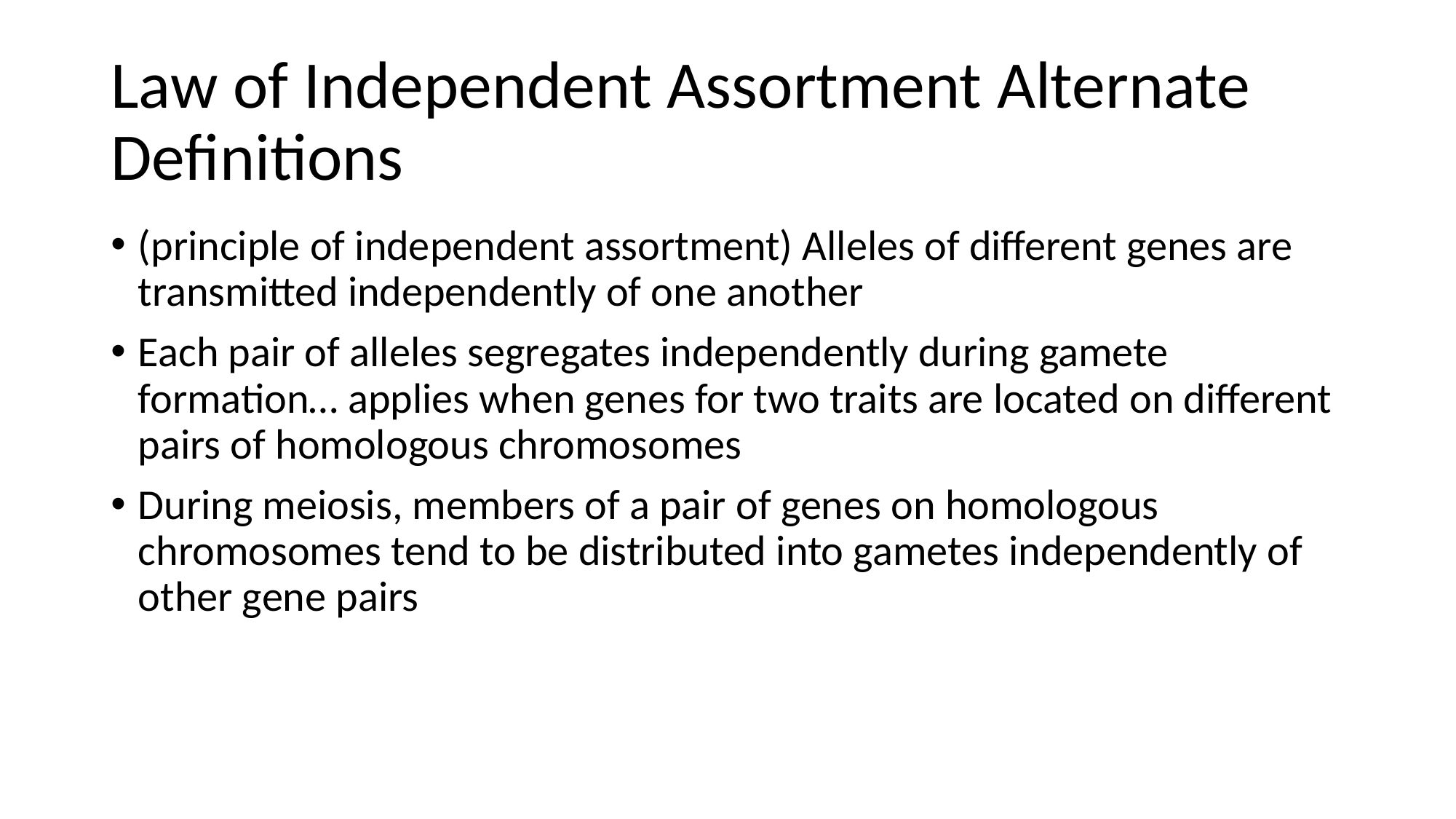

# Law of Independent Assortment Alternate Definitions
(principle of independent assortment) Alleles of different genes are transmitted independently of one another
Each pair of alleles segregates independently during gamete formation… applies when genes for two traits are located on different pairs of homologous chromosomes
During meiosis, members of a pair of genes on homologous chromosomes tend to be distributed into gametes independently of other gene pairs